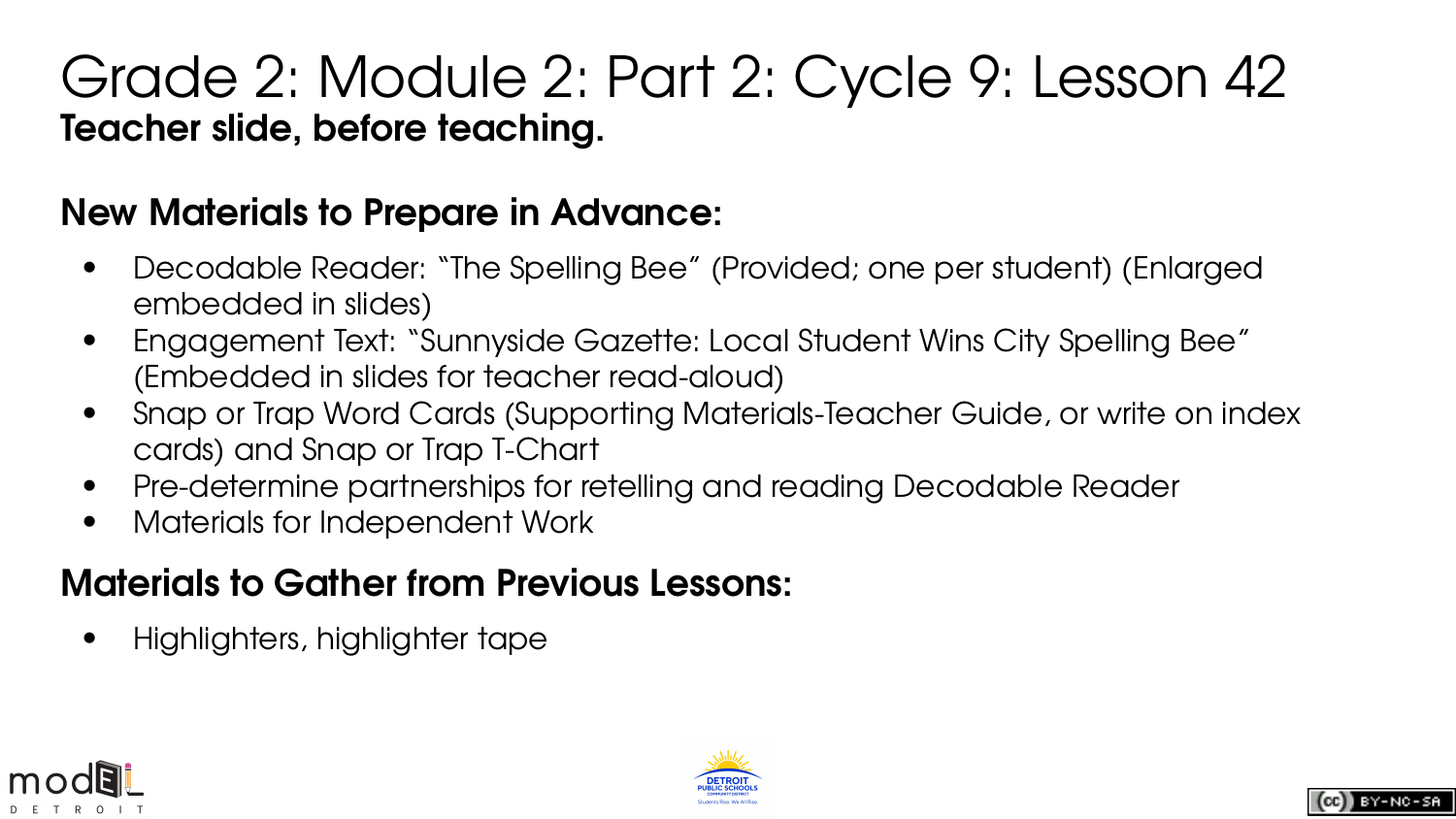

# Grade 2: Module 2: Part 2: Cycle 9: Lesson 42
Teacher slide, before teaching.
New Materials to Prepare in Advance:
Decodable Reader: “The Spelling Bee” (Provided; one per student) (Enlarged embedded in slides)
Engagement Text: “Sunnyside Gazette: Local Student Wins City Spelling Bee” (Embedded in slides for teacher read-aloud)
Snap or Trap Word Cards (Supporting Materials-Teacher Guide, or write on index cards) and Snap or Trap T-Chart
Pre-determine partnerships for retelling and reading Decodable Reader
Materials for Independent Work
Materials to Gather from Previous Lessons:
Highlighters, highlighter tape